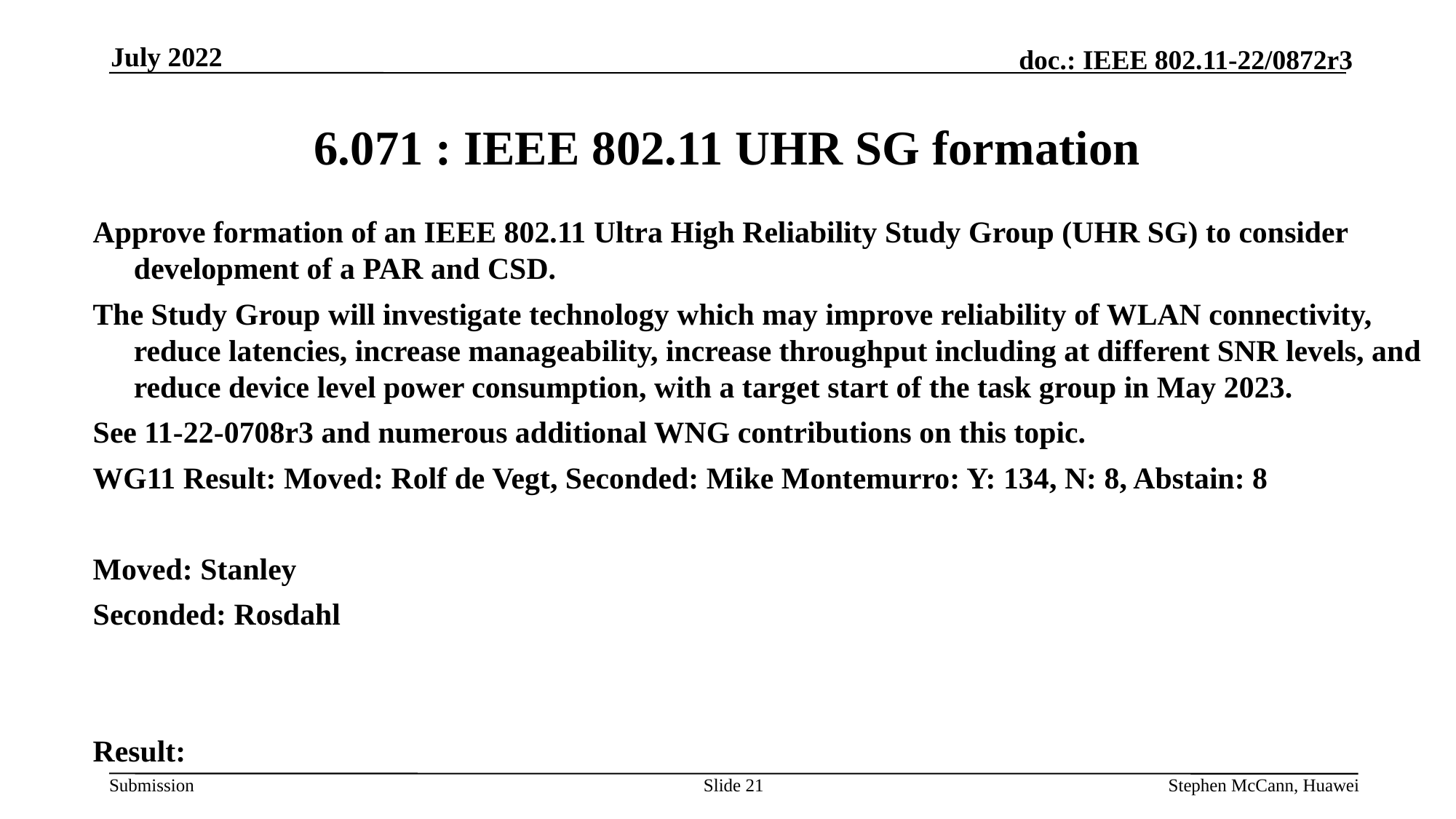

July 2022
# 6.071 : IEEE 802.11 UHR SG formation
Approve formation of an IEEE 802.11 Ultra High Reliability Study Group (UHR SG) to consider development of a PAR and CSD.
The Study Group will investigate technology which may improve reliability of WLAN connectivity, reduce latencies, increase manageability, increase throughput including at different SNR levels, and reduce device level power consumption, with a target start of the task group in May 2023.
See 11-22-0708r3 and numerous additional WNG contributions on this topic.
WG11 Result: Moved: Rolf de Vegt, Seconded: Mike Montemurro: Y: 134, N: 8, Abstain: 8

Moved: Stanley
Seconded: Rosdahl

Result:

Slide 21
Stephen McCann, Huawei